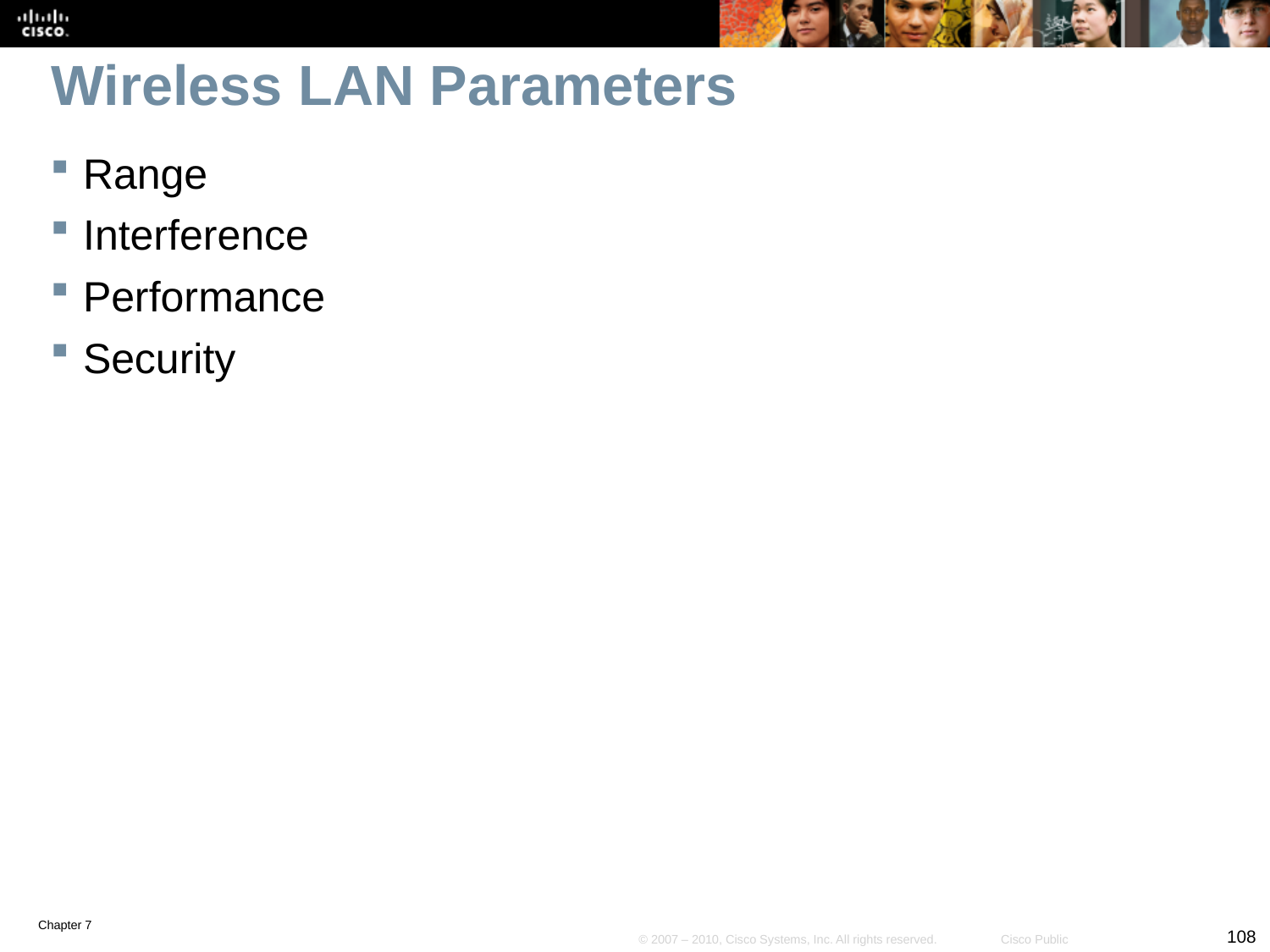

# Wireless LAN Parameters
Range
Interference
Performance
Security